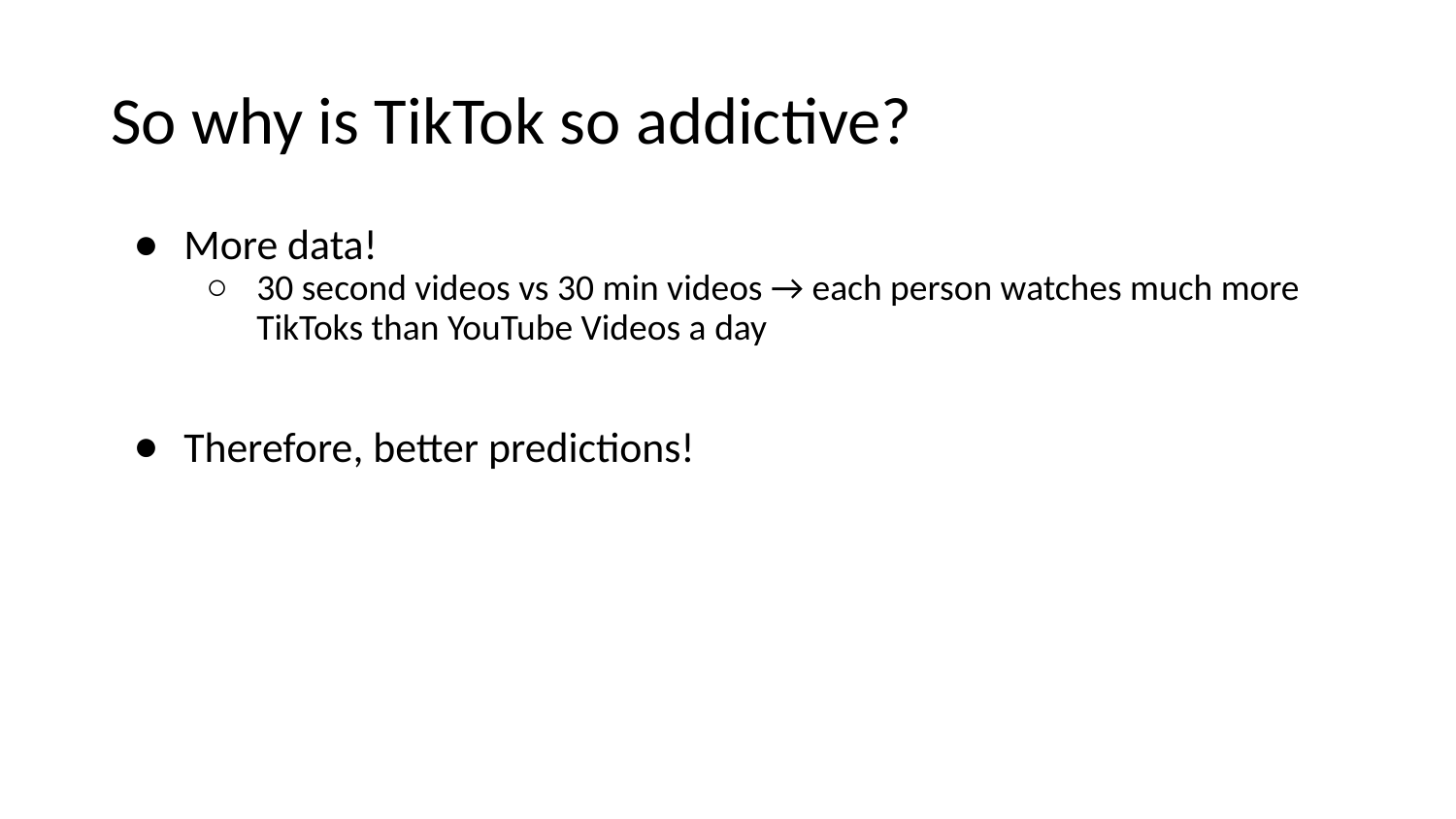

# So why is TikTok so addictive?
More data!
30 second videos vs 30 min videos → each person watches much more TikToks than YouTube Videos a day

Therefore, better predictions!